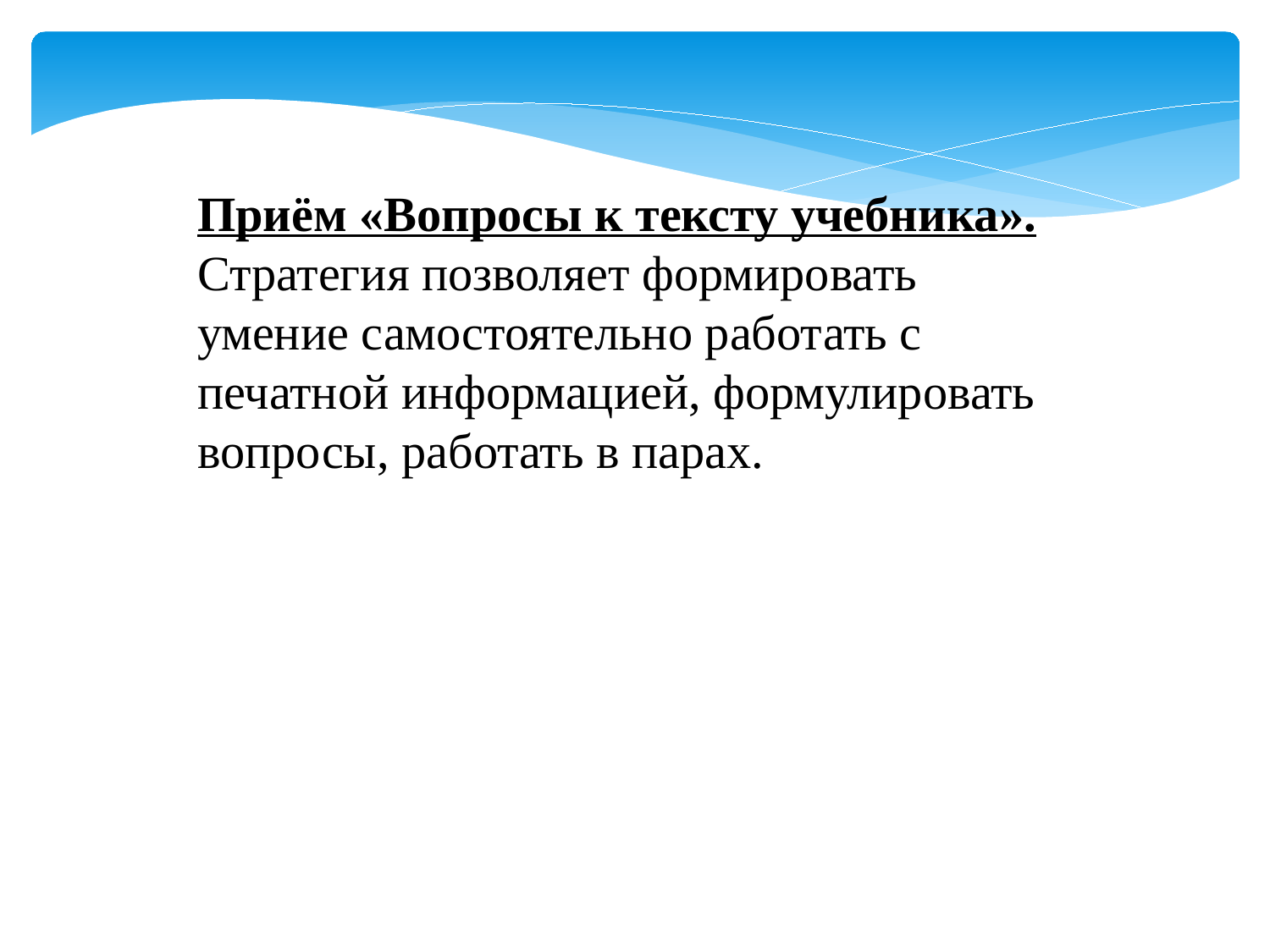

Приём «Вопросы к тексту учебника». Стратегия позволяет формировать умение самостоятельно работать с печатной информацией, формулировать вопросы, работать в парах.